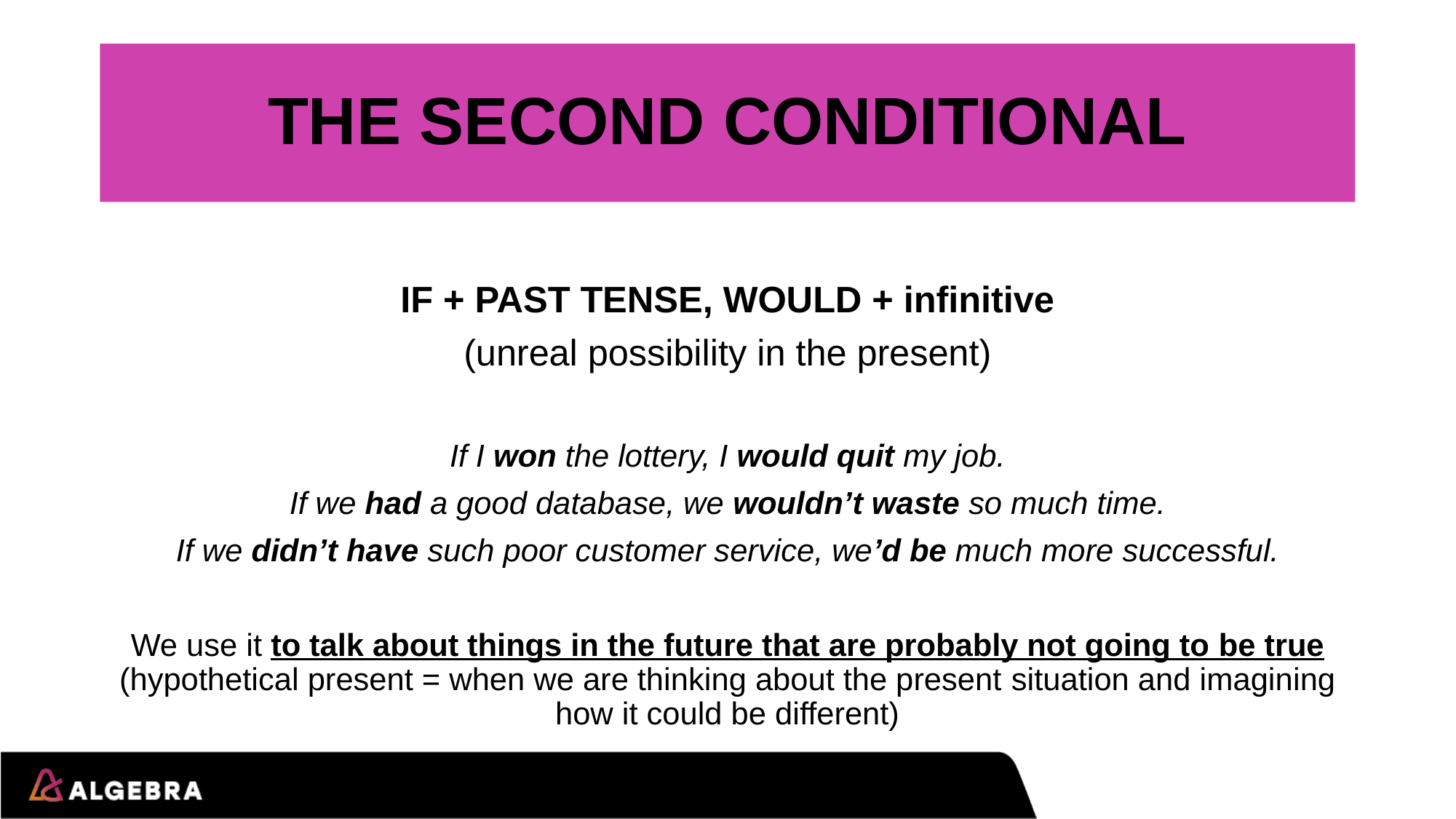

# THE SECOND CONDITIONAL

IF + PAST TENSE, WOULD + infinitive
(unreal possibility in the present)

If I won the lottery, I would quit my job.
If we had a good database, we wouldn’t waste so much time.
If we didn’t have such poor customer service, we’d be much more successful.

We use it to talk about things in the future that are probably not going to be true (hypothetical present = when we are thinking about the present situation and imagining how it could be different)